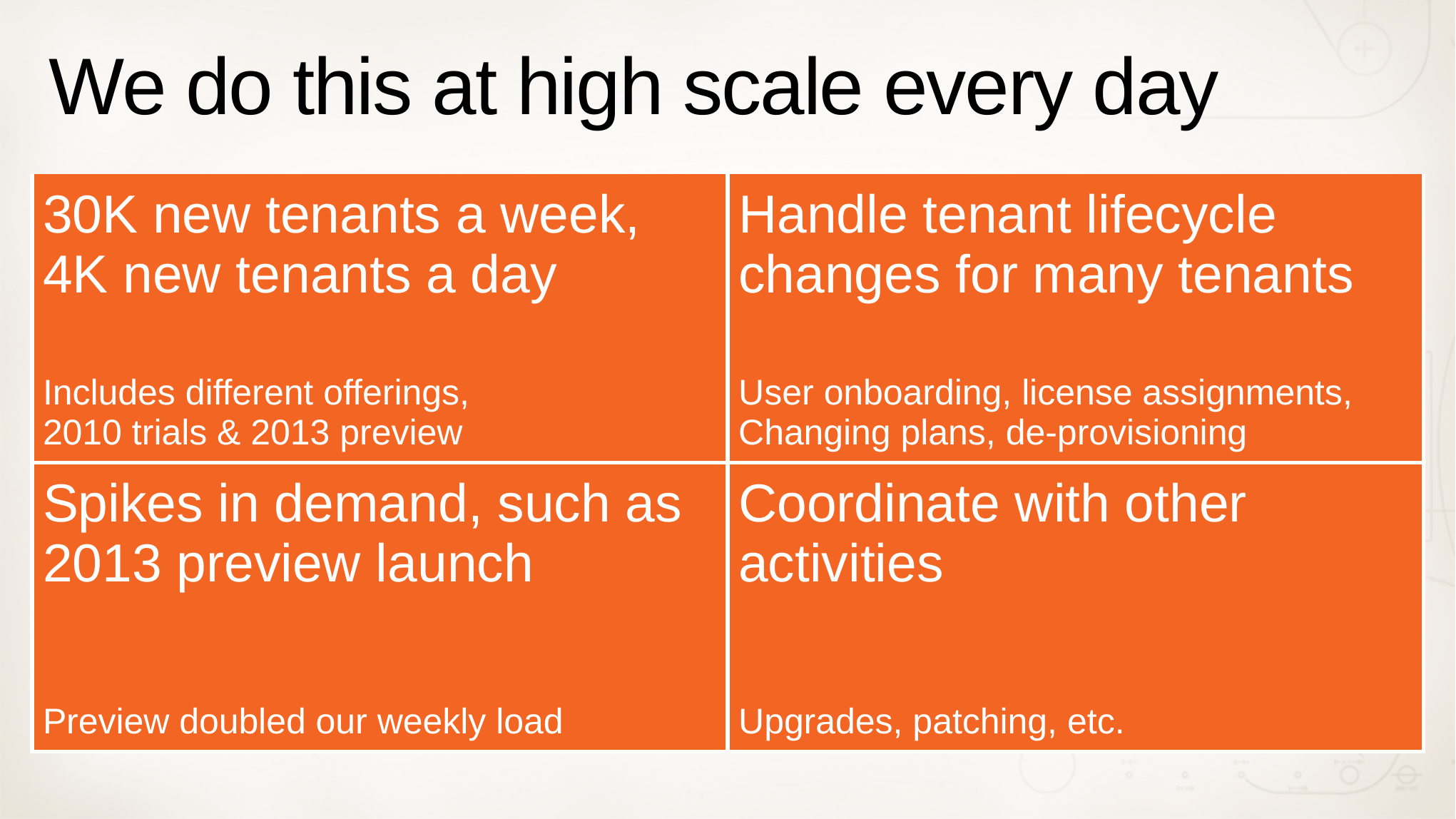

# We do this at high scale every day
| 30K new tenants a week, 4K new tenants a day | Handle tenant lifecycle changes for many tenants |
| --- | --- |
| Includes different offerings, 2010 trials & 2013 preview | User onboarding, license assignments, Changing plans, de-provisioning |
| Spikes in demand, such as 2013 preview launch | Coordinate with other activities |
| Preview doubled our weekly load | Upgrades, patching, etc. |